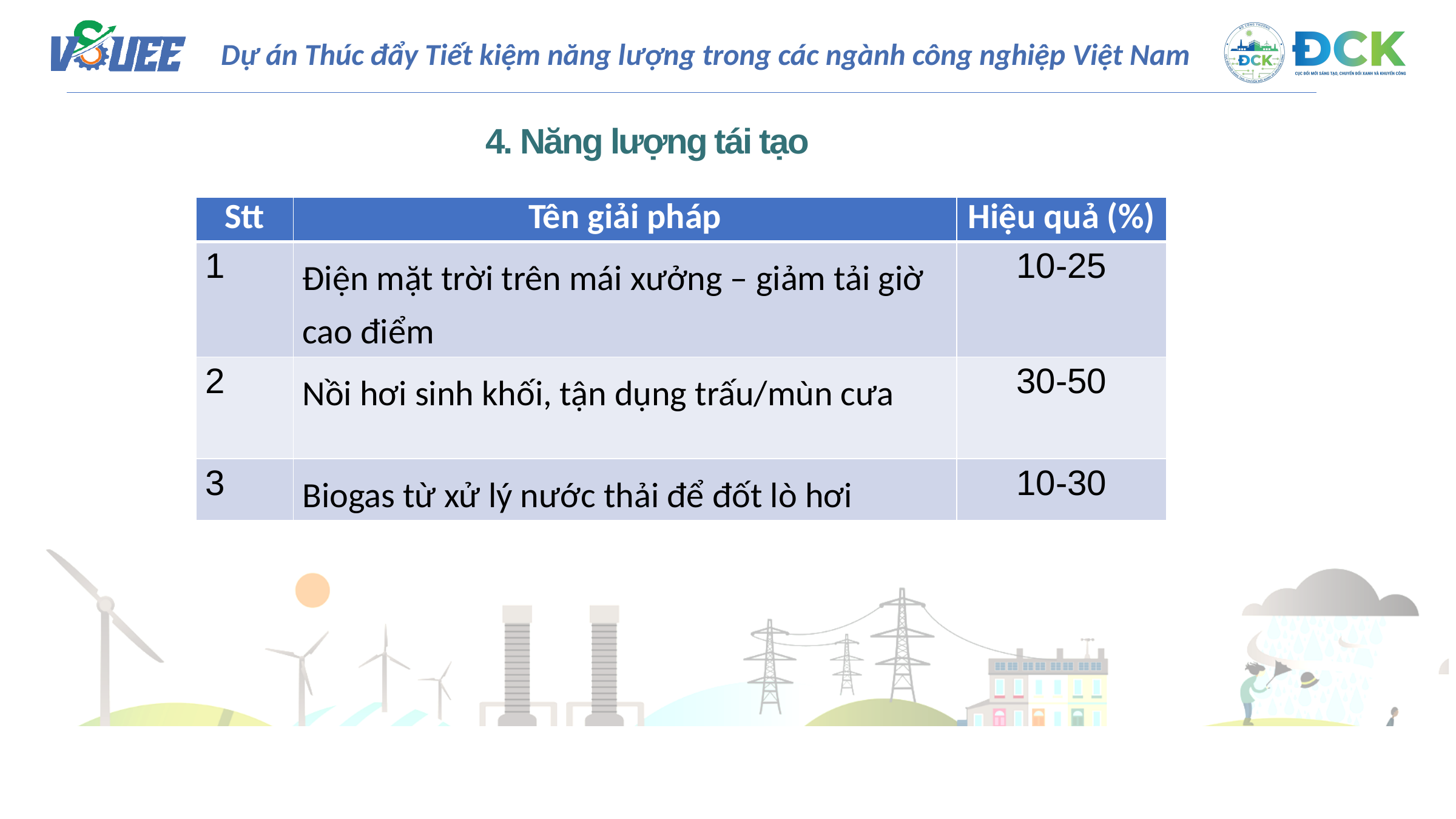

4. Năng lượng tái tạo

| Stt | Tên giải pháp | Hiệu quả (%) |
| --- | --- | --- |
| 1 | Điện mặt trời trên mái xưởng – giảm tải giờ cao điểm | 10-25 |
| 2 | Nồi hơi sinh khối, tận dụng trấu/mùn cưa | 30-50 |
| 3 | Biogas từ xử lý nước thải để đốt lò hơi | 10-30 |